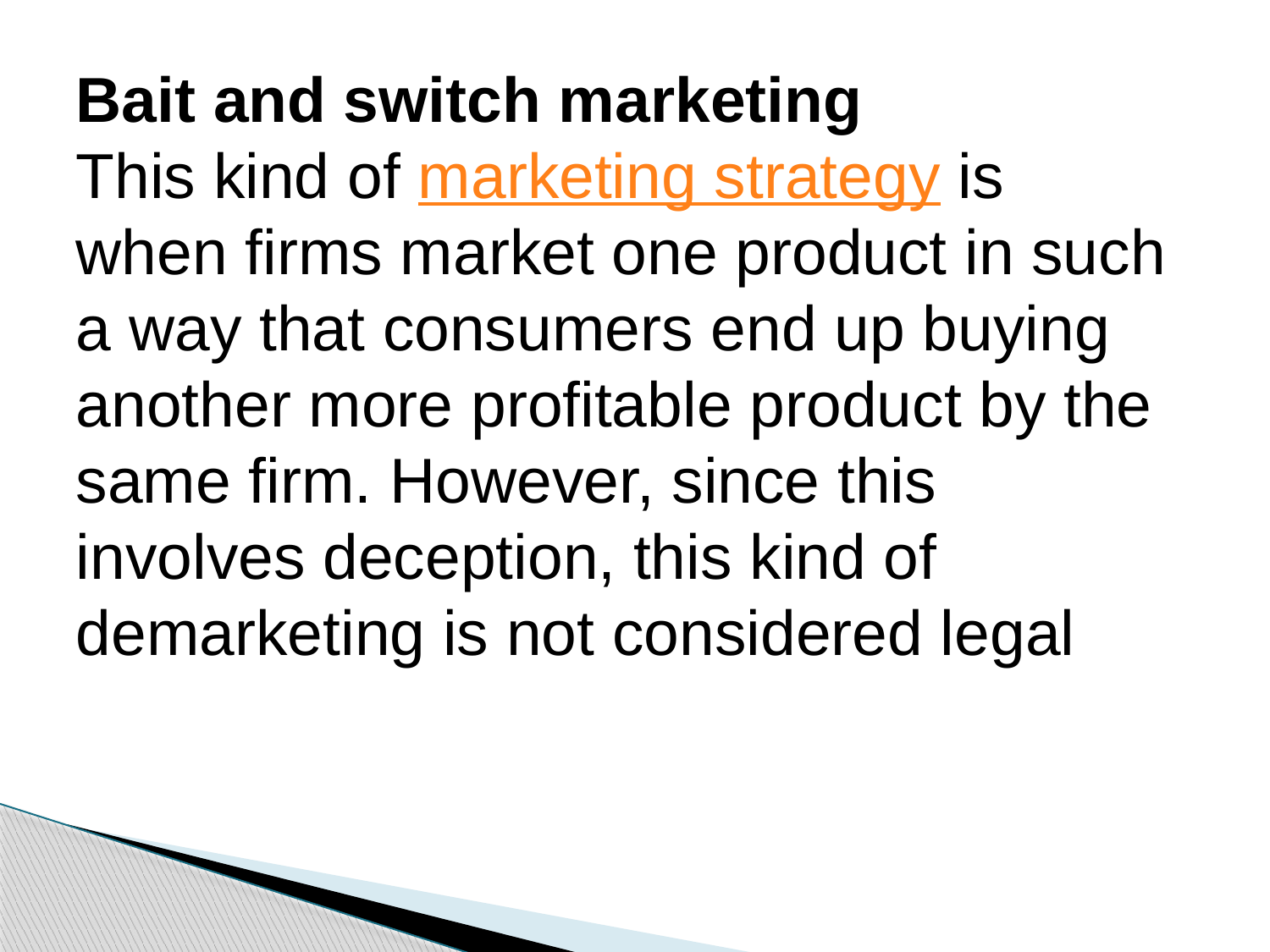

Bait and switch marketing
This kind of marketing strategy is when firms market one product in such a way that consumers end up buying another more profitable product by the same firm. However, since this involves deception, this kind of demarketing is not considered legal